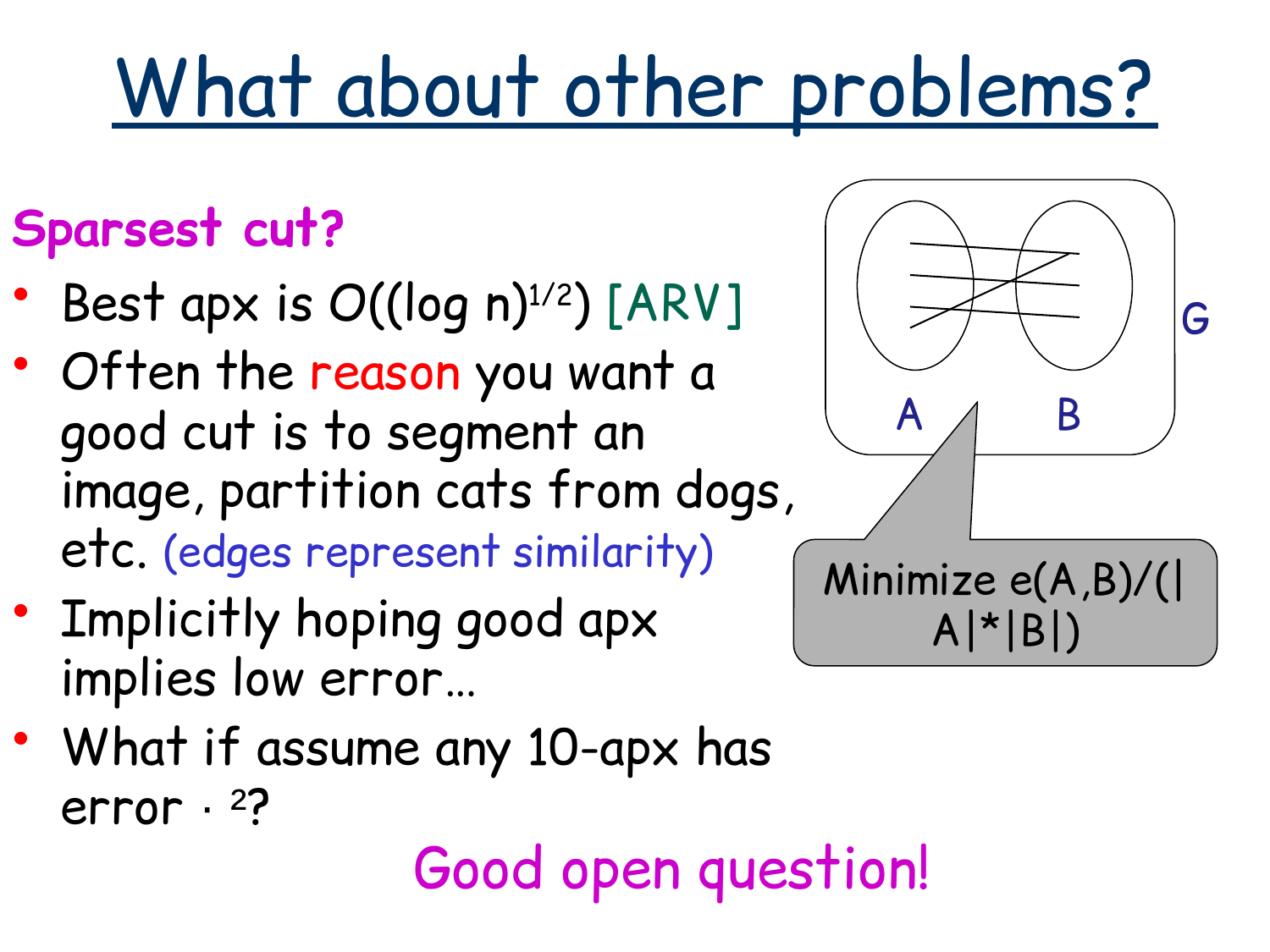

# What about other problems?

G
A
B
Minimize e(A,B)/(|A|*|B|)
Sparsest cut?
Best apx is O((log n)1/2) [ARV]
Often the reason you want a good cut is to segment an image, partition cats from dogs, etc. (edges represent similarity)
Implicitly hoping good apx implies low error…
What if assume any 10-apx has error · ²?
Good open question!